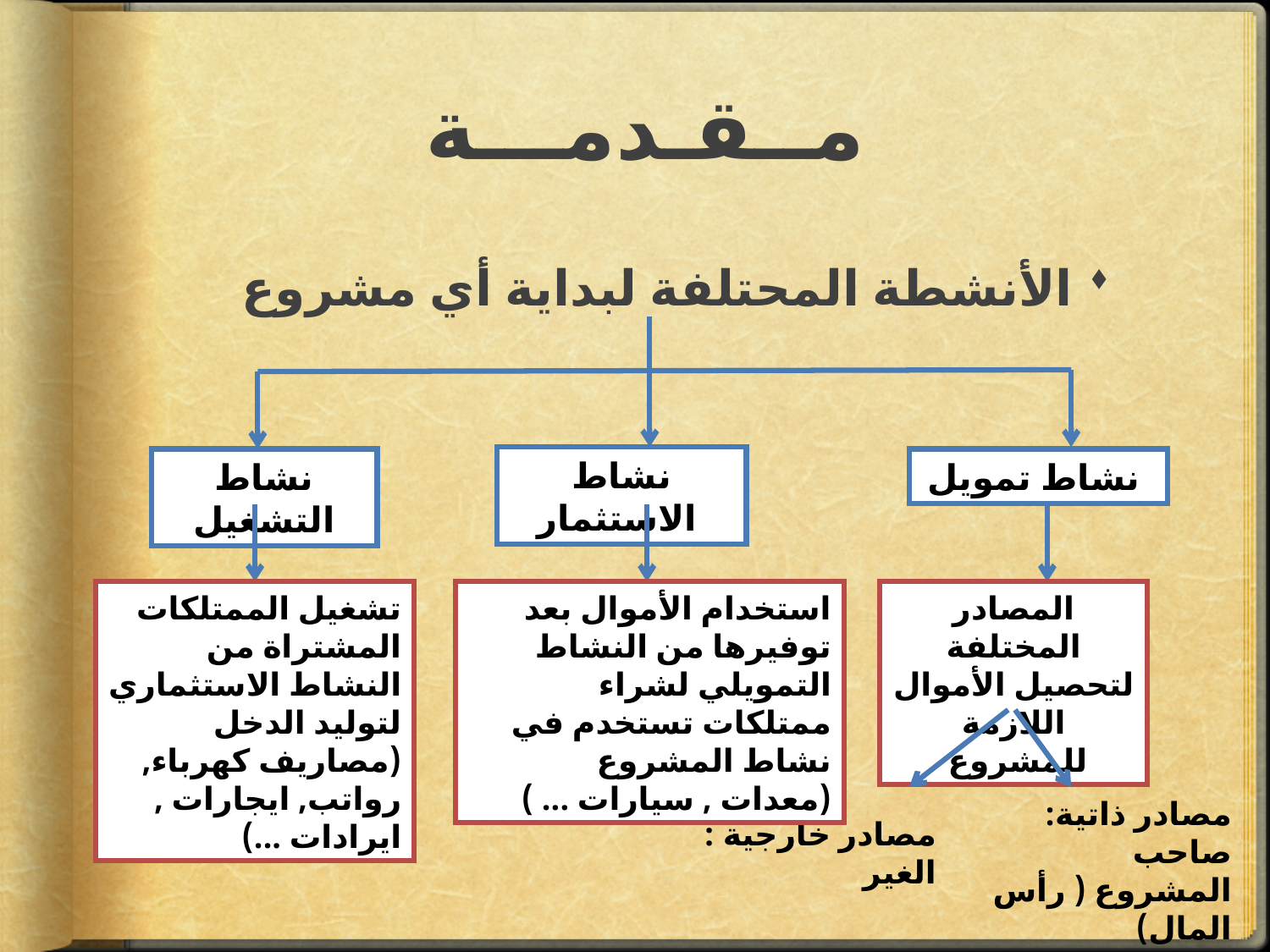

# مــقـدمـــة
الأنشطة المحتلفة لبداية أي مشروع
نشاط الاستثمار
نشاط تمويل
نشاط التشغيل

تشغيل الممتلكات المشتراة من النشاط الاستثماري لتوليد الدخل (مصاريف كهرباء, رواتب, ايجارات , ايرادات ...)
استخدام الأموال بعد توفيرها من النشاط التمويلي لشراء ممتلكات تستخدم في نشاط المشروع (معدات , سيارات ... )
المصادر المختلفة لتحصيل الأموال اللازمة للمشروع
مصادر ذاتية: صاحب المشروع ( رأس المال)
مصادر خارجية : الغير